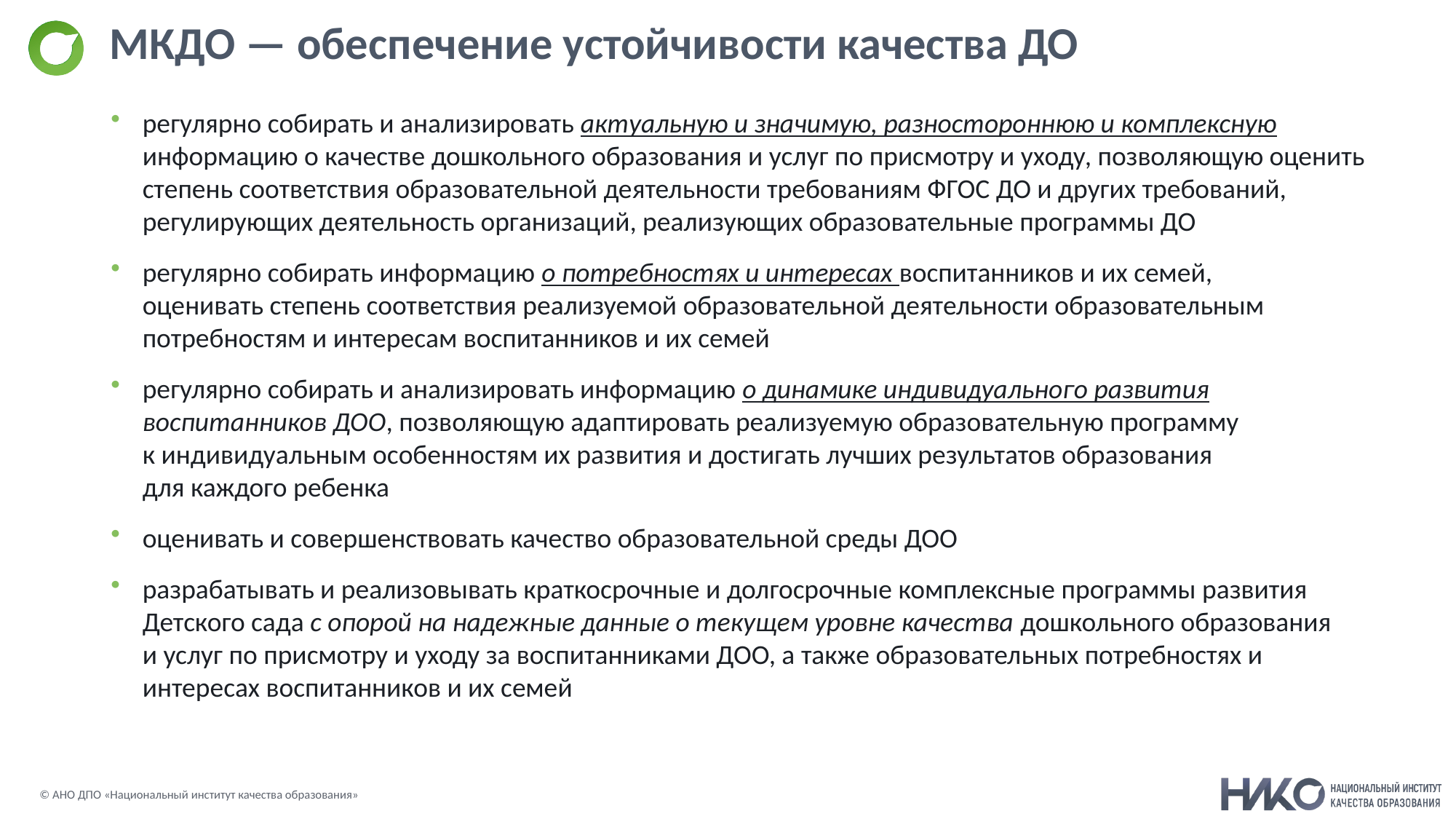

# МКДО — обеспечение устойчивости качества ДО
регулярно собирать и анализировать актуальную и значимую, разностороннюю и комплексную информацию о качестве дошкольного образования и услуг по присмотру и уходу, позволяющую оценить степень соответствия образовательной деятельности требованиям ФГОС ДО и других требований, регулирующих деятельность организаций, реализующих образовательные программы ДО
регулярно собирать информацию о потребностях и интересах воспитанников и их семей,
оценивать степень соответствия реализуемой образовательной деятельности образовательным потребностям и интересам воспитанников и их семей
регулярно собирать и анализировать информацию о динамике индивидуального развития воспитанников ДОО, позволяющую адаптировать реализуемую образовательную программу
к индивидуальным особенностям их развития и достигать лучших результатов образования
для каждого ребенка
оценивать и совершенствовать качество образовательной среды ДОО
разрабатывать и реализовывать краткосрочные и долгосрочные комплексные программы развития Детского сада с опорой на надежные данные о текущем уровне качества дошкольного образования
и услуг по присмотру и уходу за воспитанниками ДОО, а также образовательных потребностях и интересах воспитанников и их семей